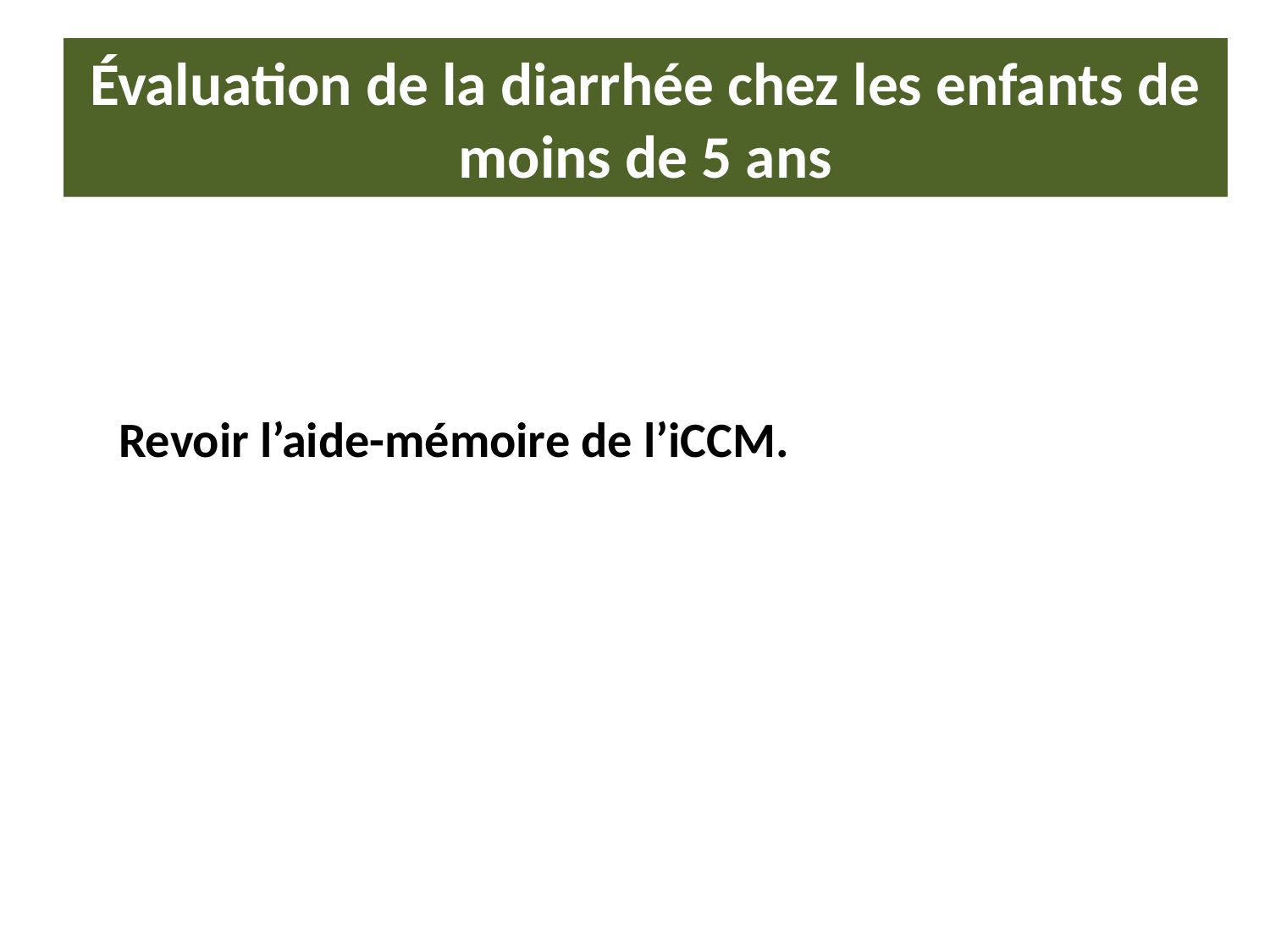

# Évaluation de la diarrhée chez les enfants de moins de 5 ans
Revoir l’aide-mémoire de l’iCCM.